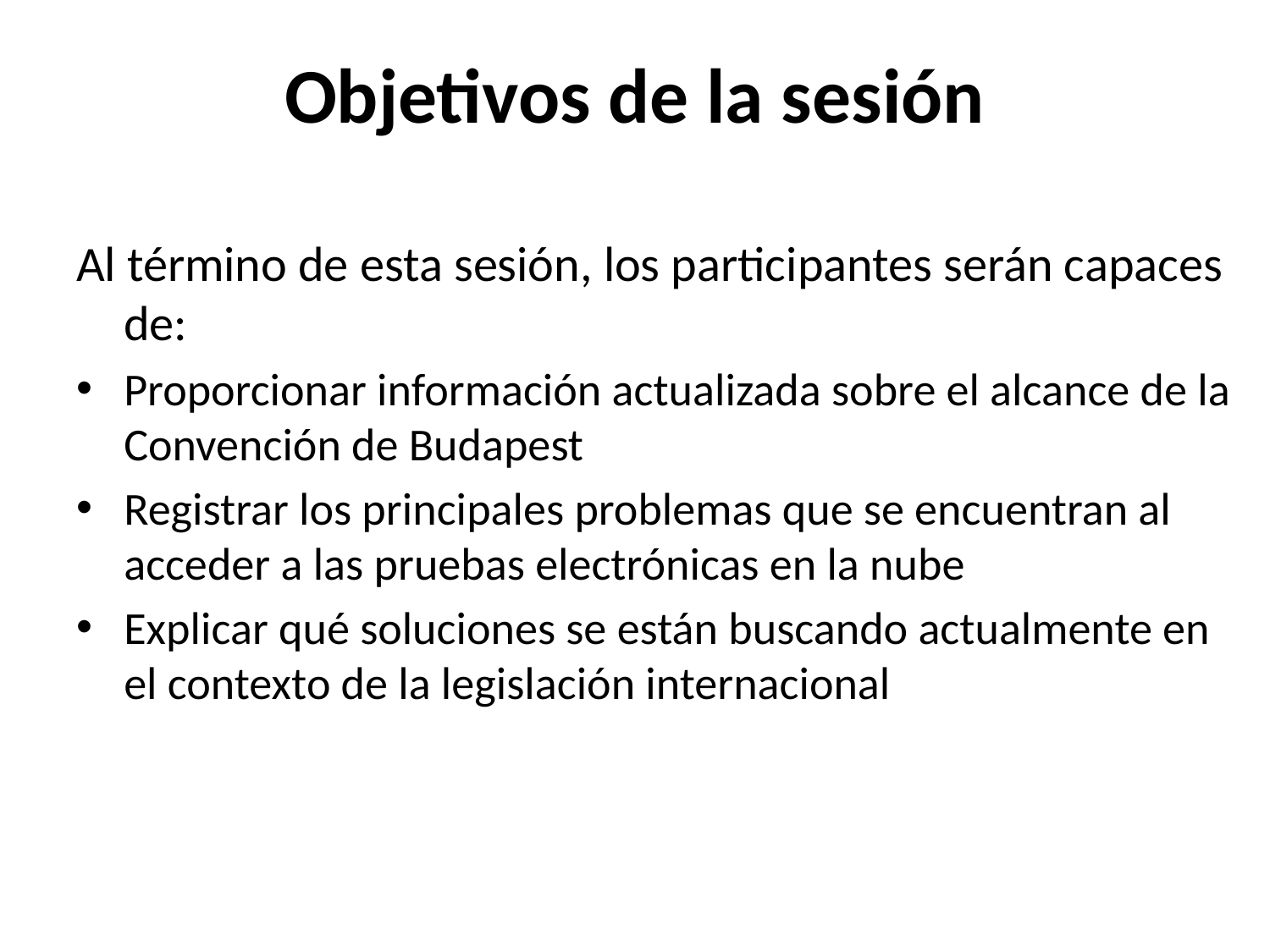

# Objetivos de la sesión
Al término de esta sesión, los participantes serán capaces de:
Proporcionar información actualizada sobre el alcance de la Convención de Budapest
Registrar los principales problemas que se encuentran al acceder a las pruebas electrónicas en la nube
Explicar qué soluciones se están buscando actualmente en el contexto de la legislación internacional